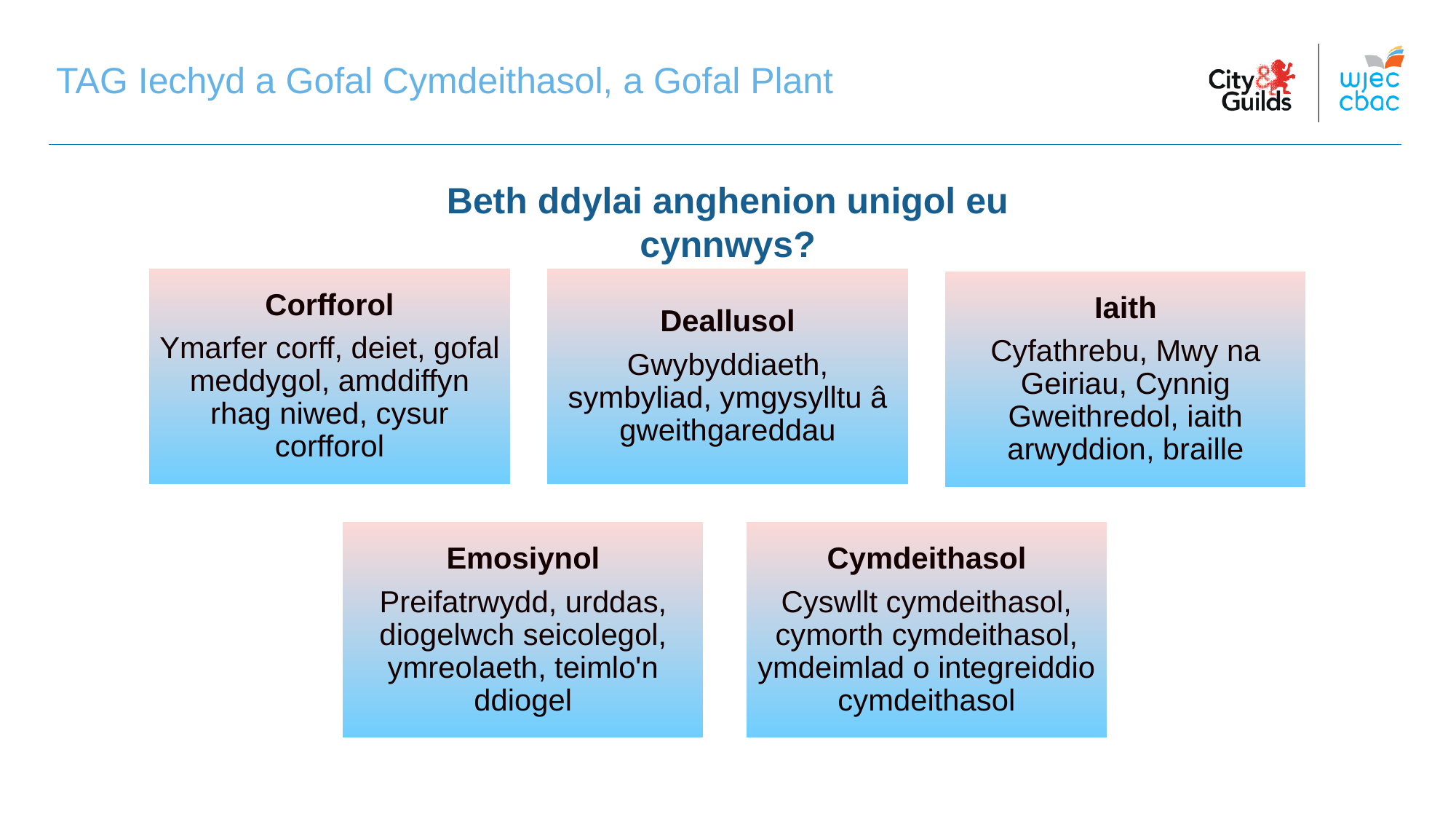

TAG Iechyd a Gofal Cymdeithasol, a Gofal Plant
Beth ddylai anghenion unigol eu cynnwys?
Corﬀorol
Ymarfer corff, deiet, gofal meddygol, amddiffyn rhag niwed, cysur corfforol
Deallusol
Gwybyddiaeth, symbyliad, ymgysylltu â gweithgareddau
Iaith
Cyfathrebu, Mwy na Geiriau, Cynnig Gweithredol, iaith arwyddion, braille
Emosiynol
Preifatrwydd, urddas, diogelwch seicolegol, ymreolaeth, teimlo'n ddiogel
Cymdeithasol
Cyswllt cymdeithasol, cymorth cymdeithasol, ymdeimlad o integreiddio cymdeithasol